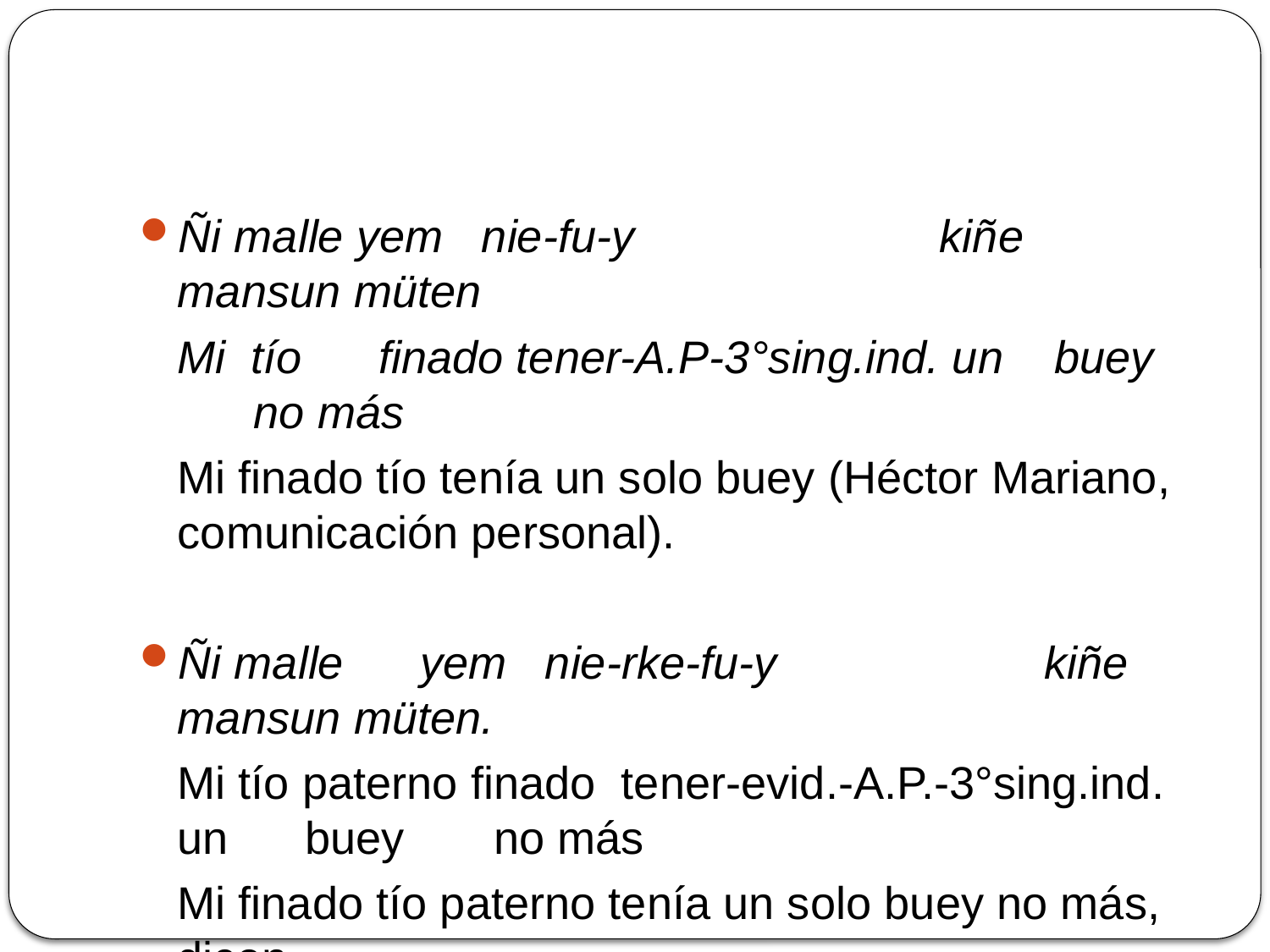

#
Ñi malle yem   nie-fu-y                        kiñe mansun müten
	Mi  tío      finado tener-A.P-3°sing.ind. un    buey          no más
	Mi finado tío tenía un solo buey (Héctor Mariano, comunicación personal).

Ñi malle      yem   nie-rke-fu-y                     kiñe mansun müten.
	Mi tío paterno finado  tener-evid.-A.P.-3°sing.ind.   un      buey       no más
	Mi finado tío paterno tenía un solo buey no más, dicen.